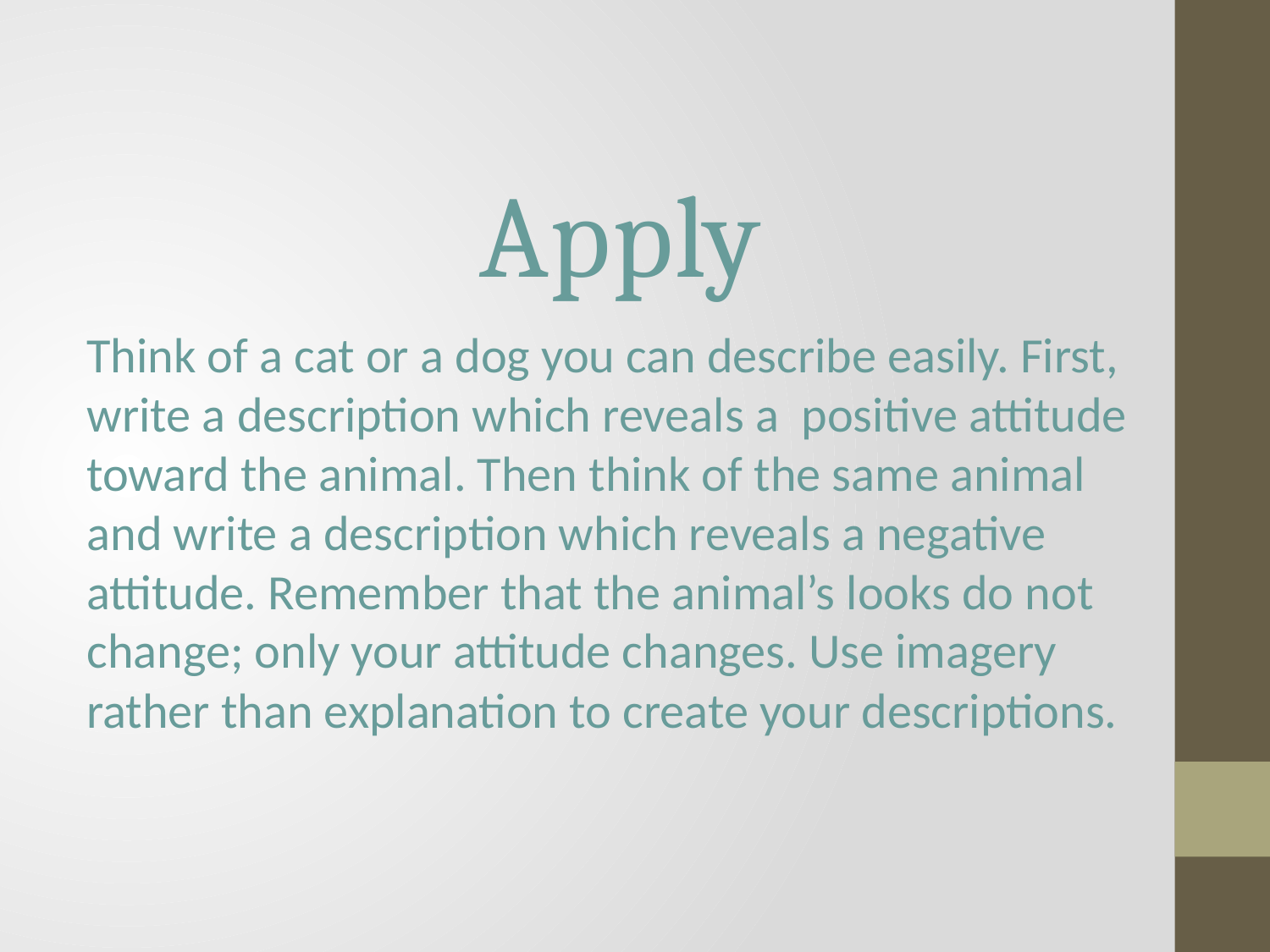

# Apply
Think of a cat or a dog you can describe easily. First, write a description which reveals a  positive attitude toward the animal. Then think of the same animal and write a description which reveals a negative attitude. Remember that the animal’s looks do not change; only your attitude changes. Use imagery rather than explanation to create your descriptions.